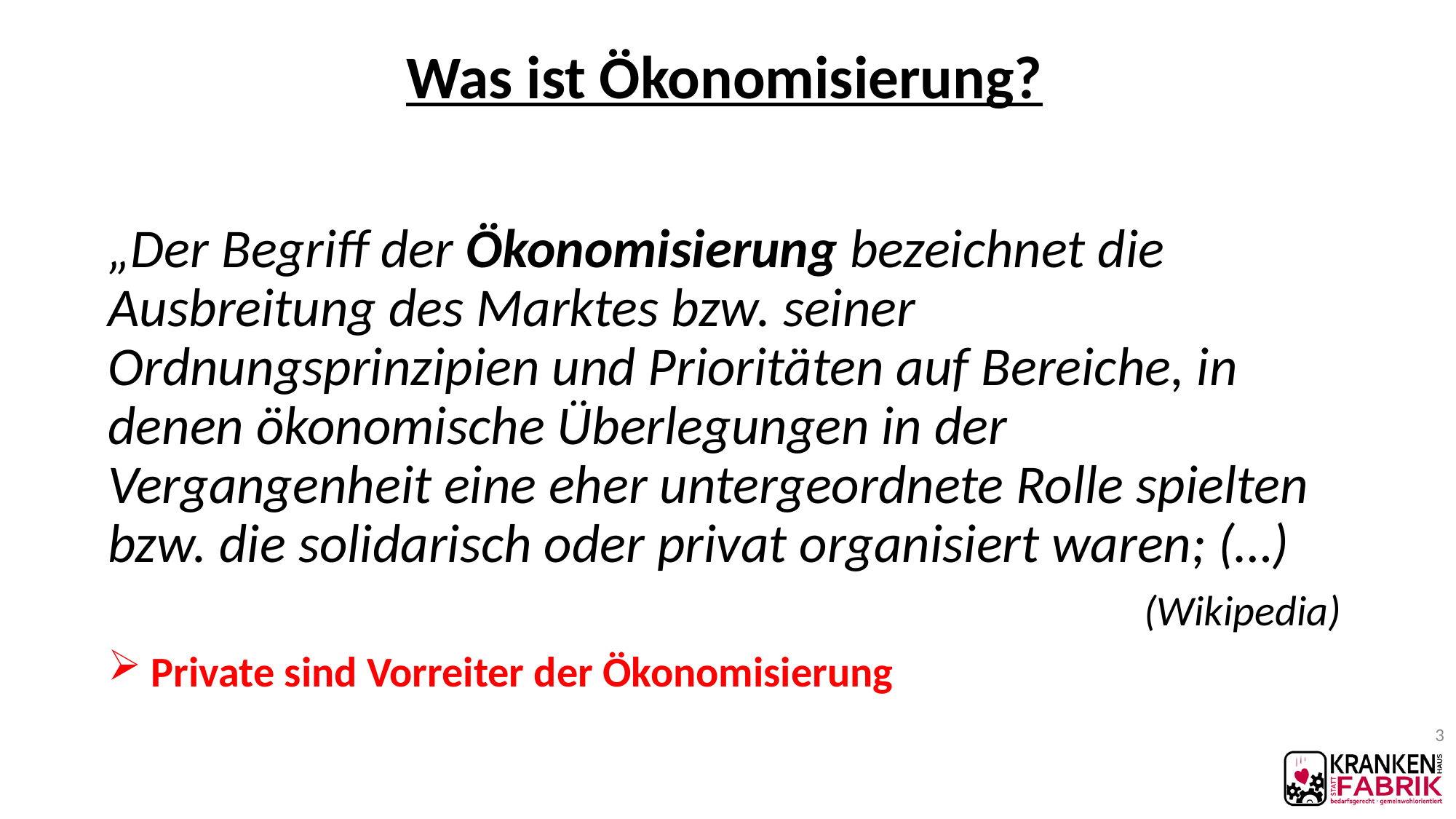

# Was ist Ökonomisierung?
„Der Begriff der Ökonomisierung bezeichnet die Ausbreitung des Marktes bzw. seiner Ordnungsprinzipien und Prioritäten auf Bereiche, in denen ökonomische Überlegungen in der Vergangenheit eine eher untergeordnete Rolle spielten bzw. die solidarisch oder privat organisiert waren; (…)
(Wikipedia)
 Private sind Vorreiter der Ökonomisierung
3